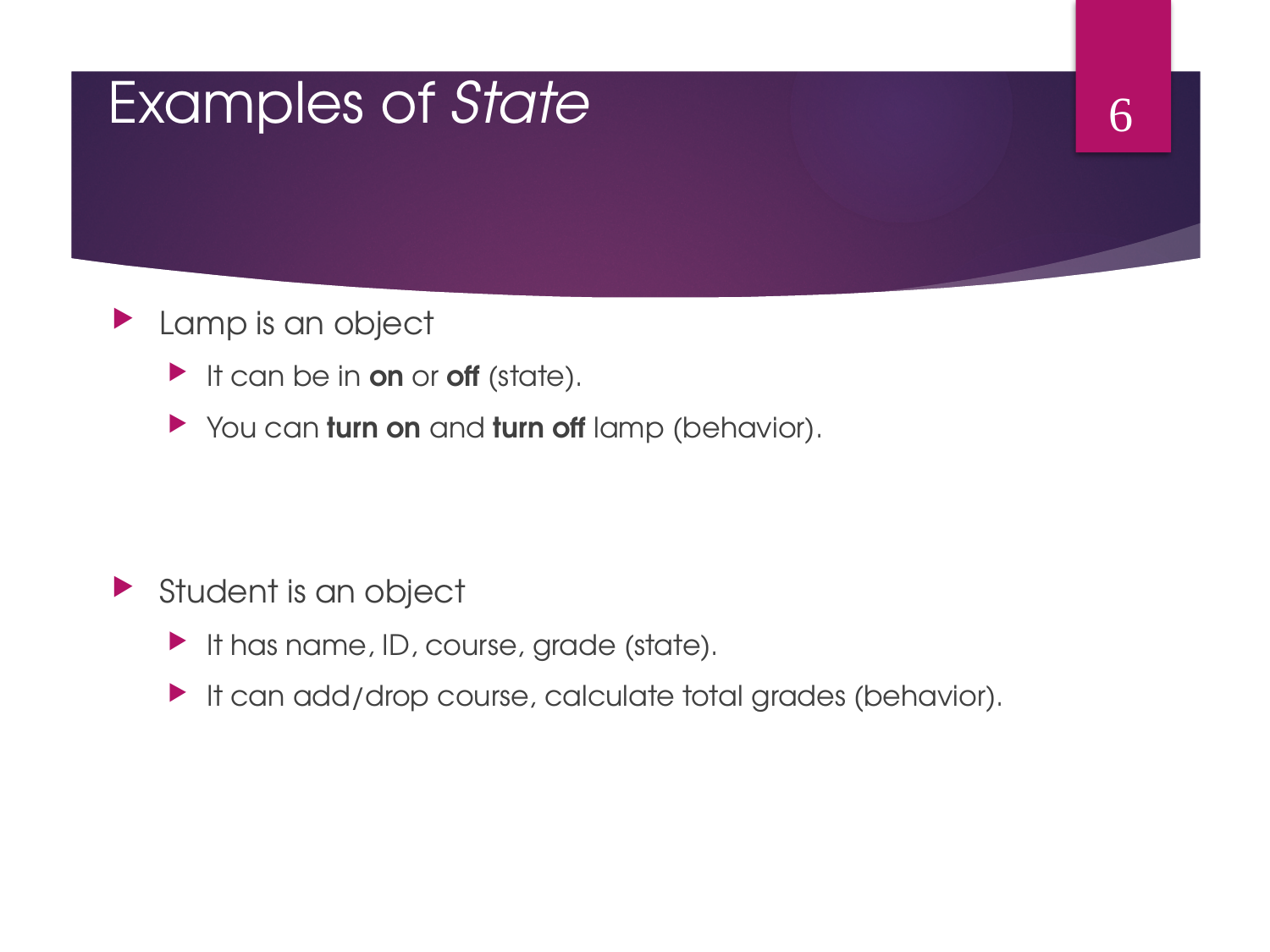

# Examples of State
6
Lamp is an object
It can be in on or off (state).
You can turn on and turn off lamp (behavior).

Student is an object
It has name, ID, course, grade (state).
It can add/drop course, calculate total grades (behavior).